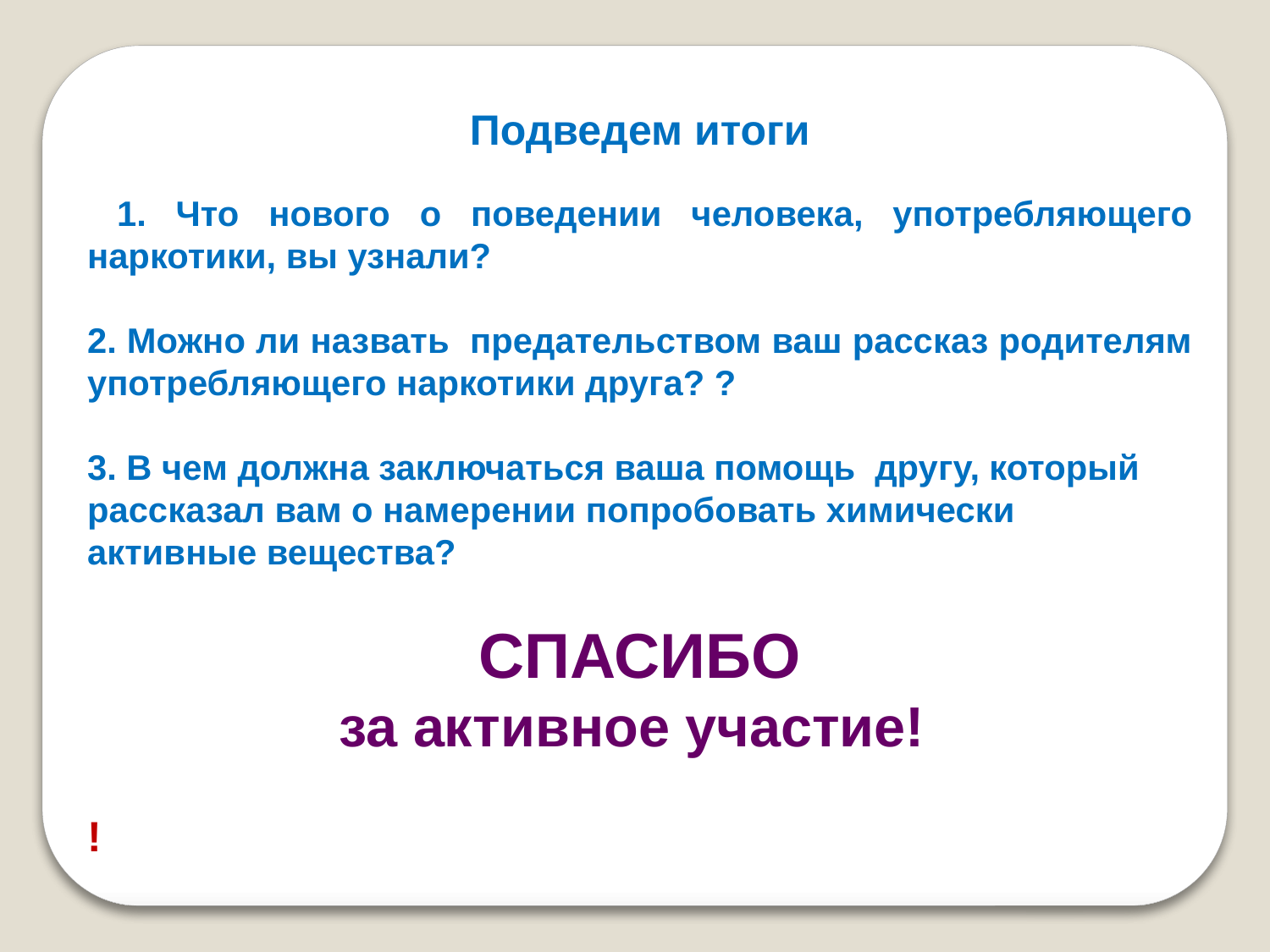

Подведем итоги

 1. Что нового о поведении человека, употребляющего наркотики, вы узнали?

2. Можно ли назвать  предательством ваш рассказ родителям употребляющего наркотики друга? ?

3. В чем должна заключаться ваша помощь  другу, который рассказал вам о намерении попробовать химически активные вещества?

 СПАСИБО
за активное участие!

!